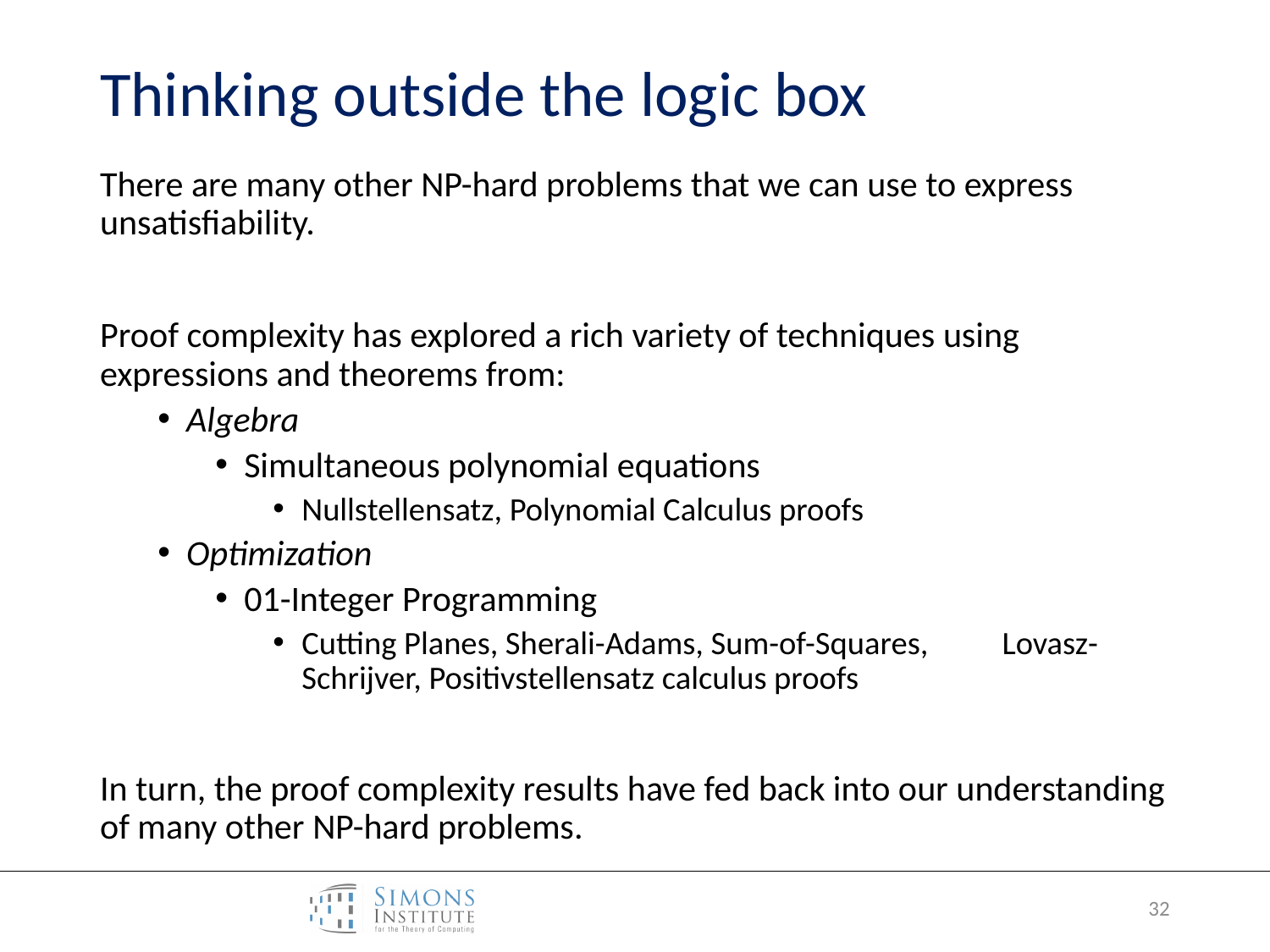

# Thinking outside the logic box
There are many other NP-hard problems that we can use to express unsatisfiability.

Proof complexity has explored a rich variety of techniques using expressions and theorems from:
Algebra
Simultaneous polynomial equations
Nullstellensatz, Polynomial Calculus proofs
Optimization
01-Integer Programming
Cutting Planes, Sherali-Adams, Sum-of-Squares,          Lovasz-Schrijver, Positivstellensatz calculus proofs

In turn, the proof complexity results have fed back into our understanding of many other NP-hard problems.
32